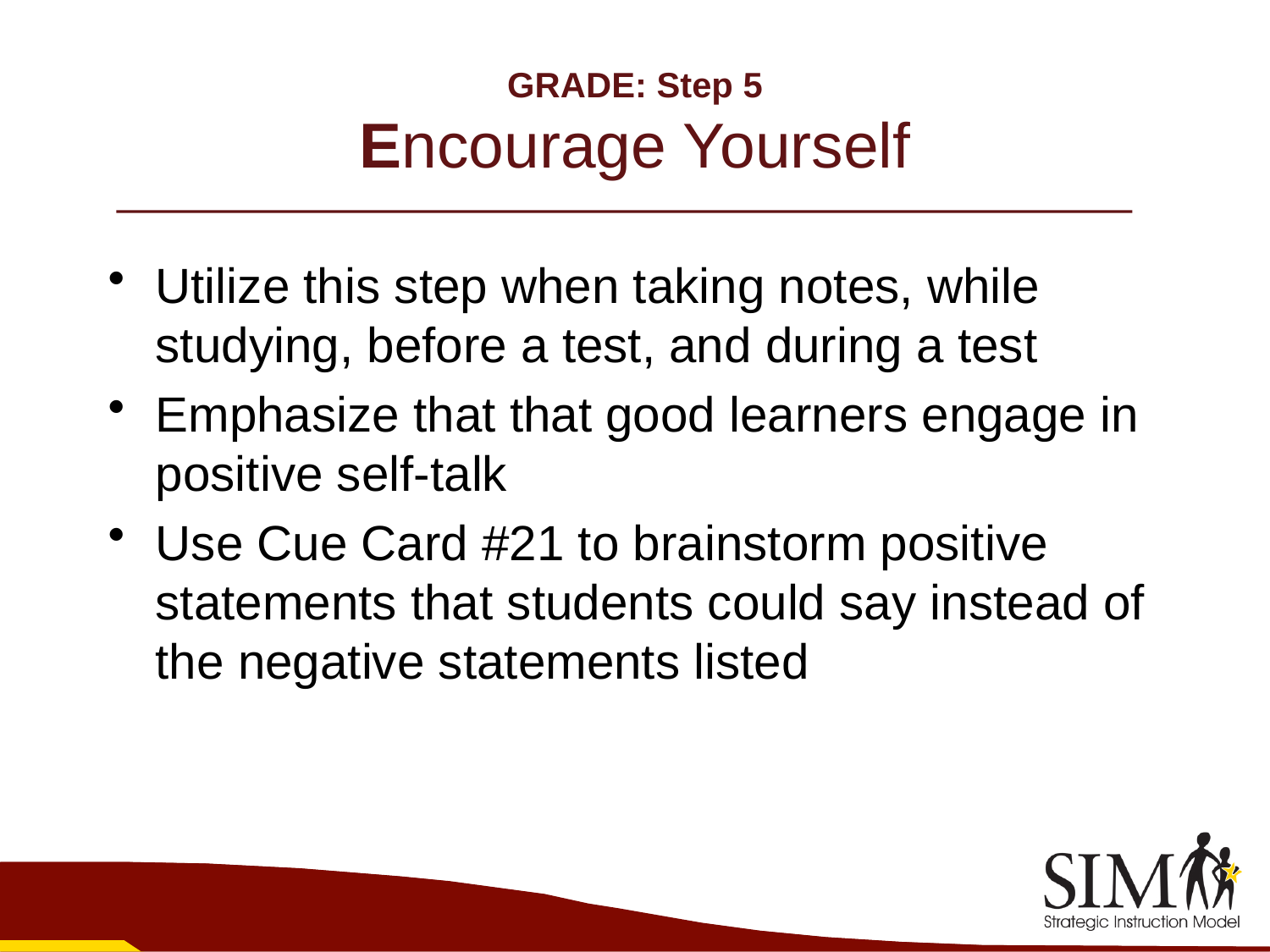

# GRADE: Step 5 Encourage Yourself
Utilize this step when taking notes, while studying, before a test, and during a test
Emphasize that that good learners engage in positive self-talk
Use Cue Card #21 to brainstorm positive statements that students could say instead of the negative statements listed